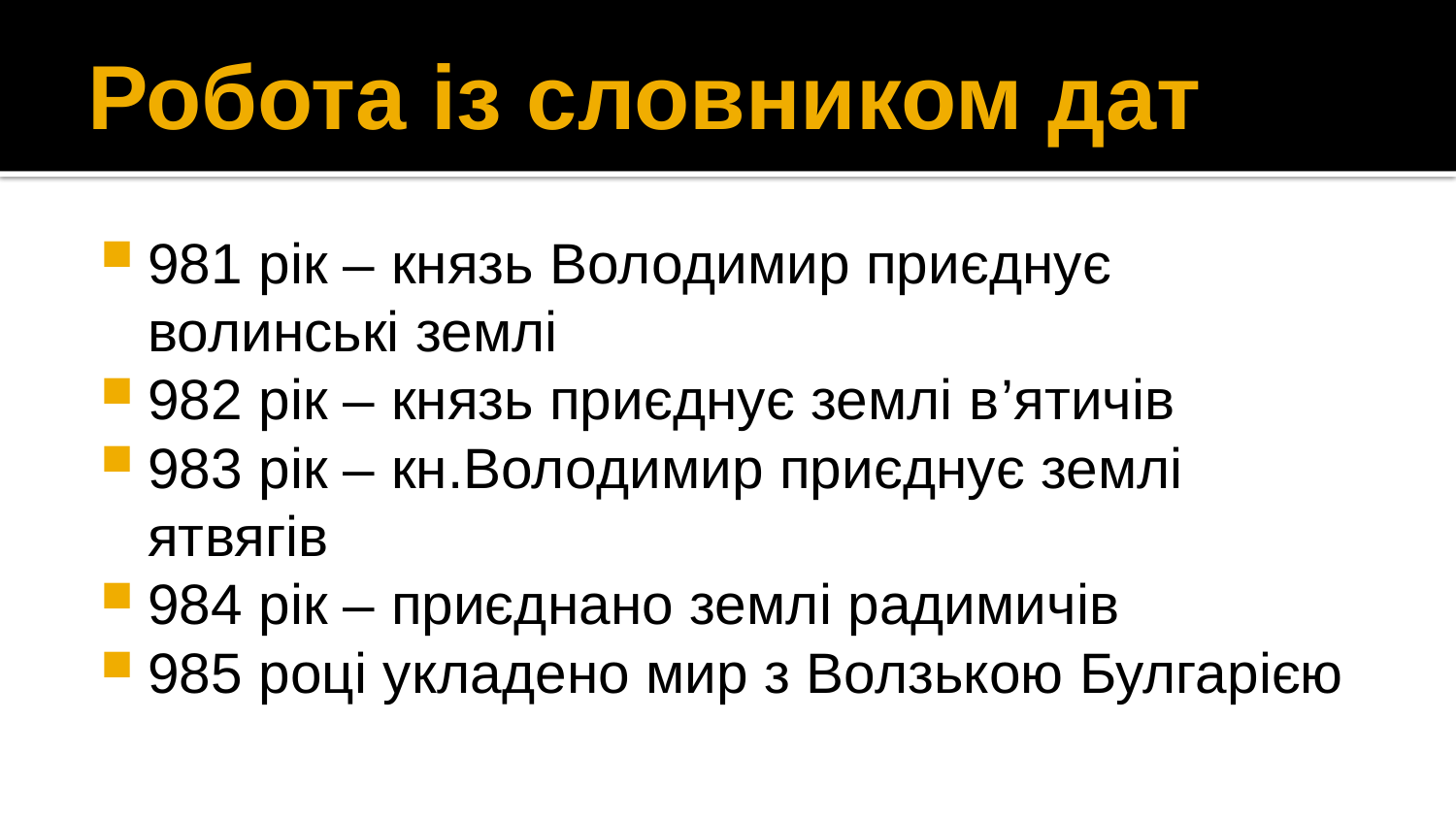

# Робота із словником дат
981 рік – князь Володимир приєднує волинські землі
982 рік – князь приєднує землі в’ятичів
983 рік – кн.Володимир приєднує землі ятвягів
984 рік – приєднано землі радимичів
985 році укладено мир з Волзькою Булгарією